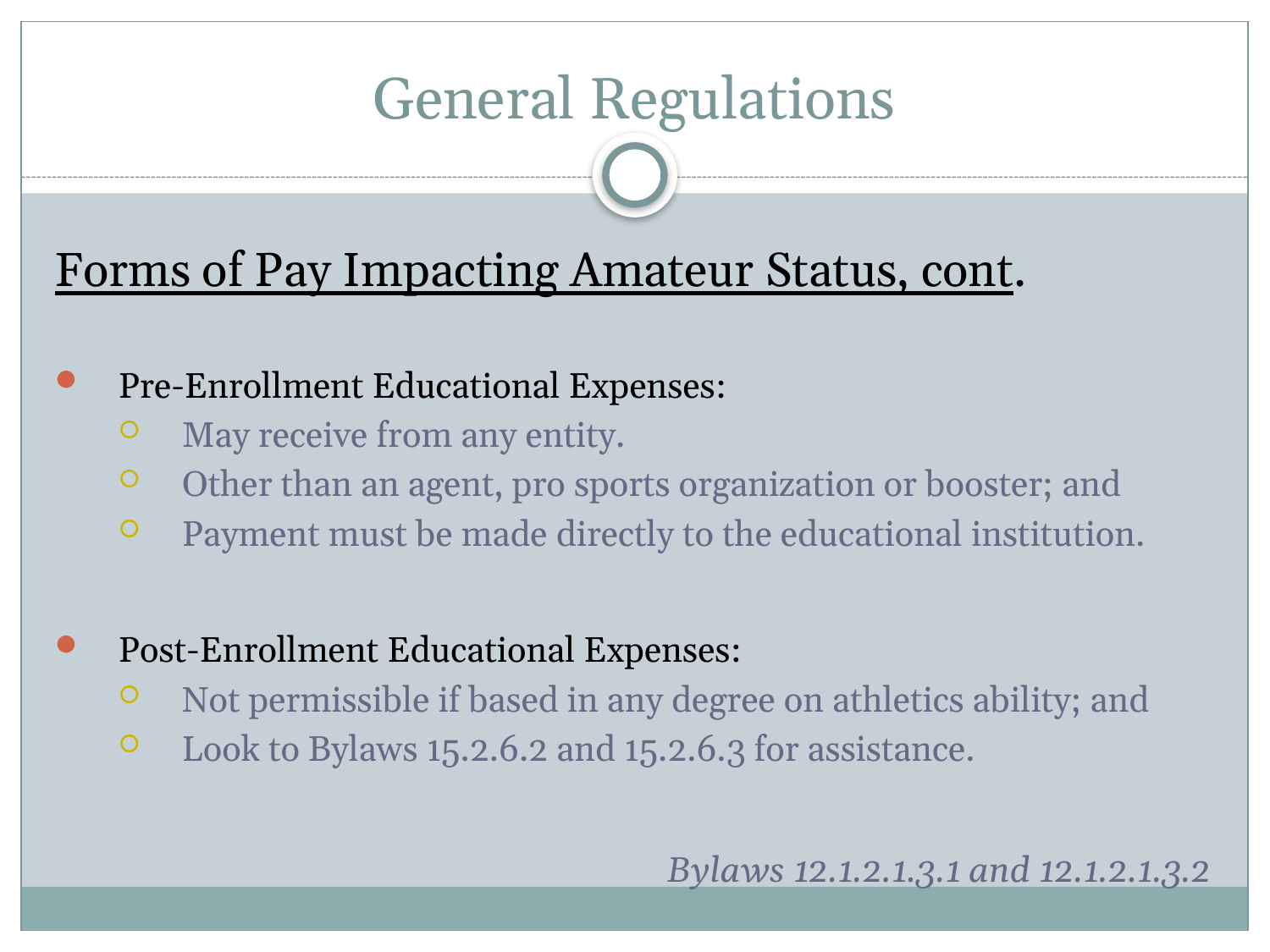

# General Regulations
Forms of Pay Impacting Amateur Status, cont.

Pre-Enrollment Educational Expenses:
May receive from any entity.
Other than an agent, pro sports organization or booster; and
Payment must be made directly to the educational institution.

Post-Enrollment Educational Expenses:
Not permissible if based in any degree on athletics ability; and
Look to Bylaws 15.2.6.2 and 15.2.6.3 for assistance.

Bylaws 12.1.2.1.3.1 and 12.1.2.1.3.2